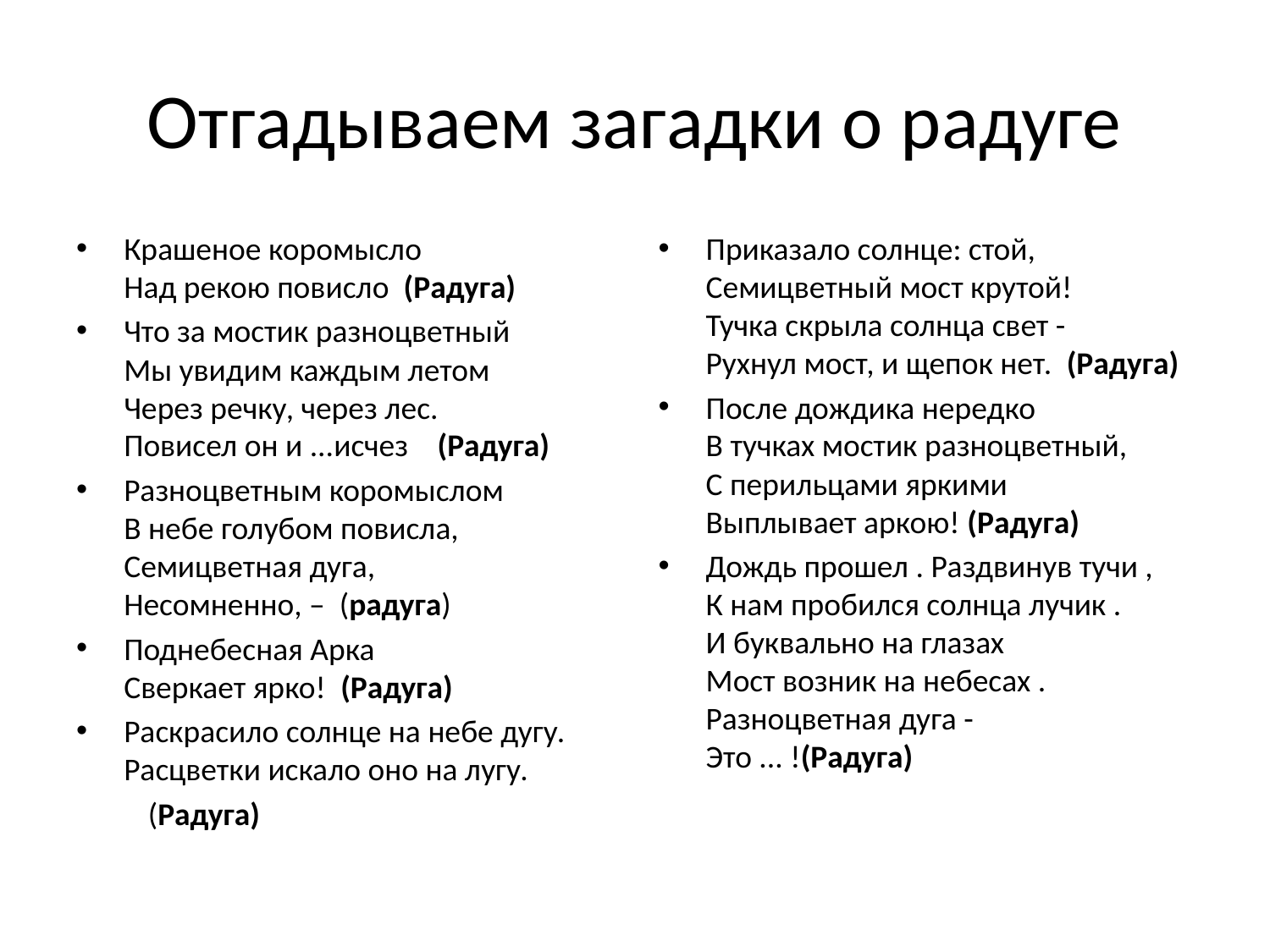

# Отгадываем загадки о радуге
Крашеное коромысло
Над рекою повисло  (Радуга)
Что за мостик разноцветный
Мы увидим каждым летом
Через речку, через лес.
Повисел он и ...исчез    (Радуга)
Разноцветным коромыслом
В небе голубом повисла,
Семицветная дуга,
Несомненно, –  (радуга)
Поднебесная Арка
Сверкает ярко!  (Радуга)
Раскрасило солнце на небе дугу.
Расцветки искало оно на лугу.
          (Радуга)

Приказало солнце: стой, 
Семицветный мост крутой! 
Тучка скрыла солнца свет - 
Рухнул мост, и щепок нет.  (Радуга)
После дождика нередко
В тучках мостик разноцветный,
С перильцами яркими
Выплывает аркою! (Радуга)
Дождь прошел . Раздвинув тучи ,
К нам пробился солнца лучик .
И буквально на глазах
Мост возник на небесах .
Разноцветная дуга -
Это ... !(Радуга)